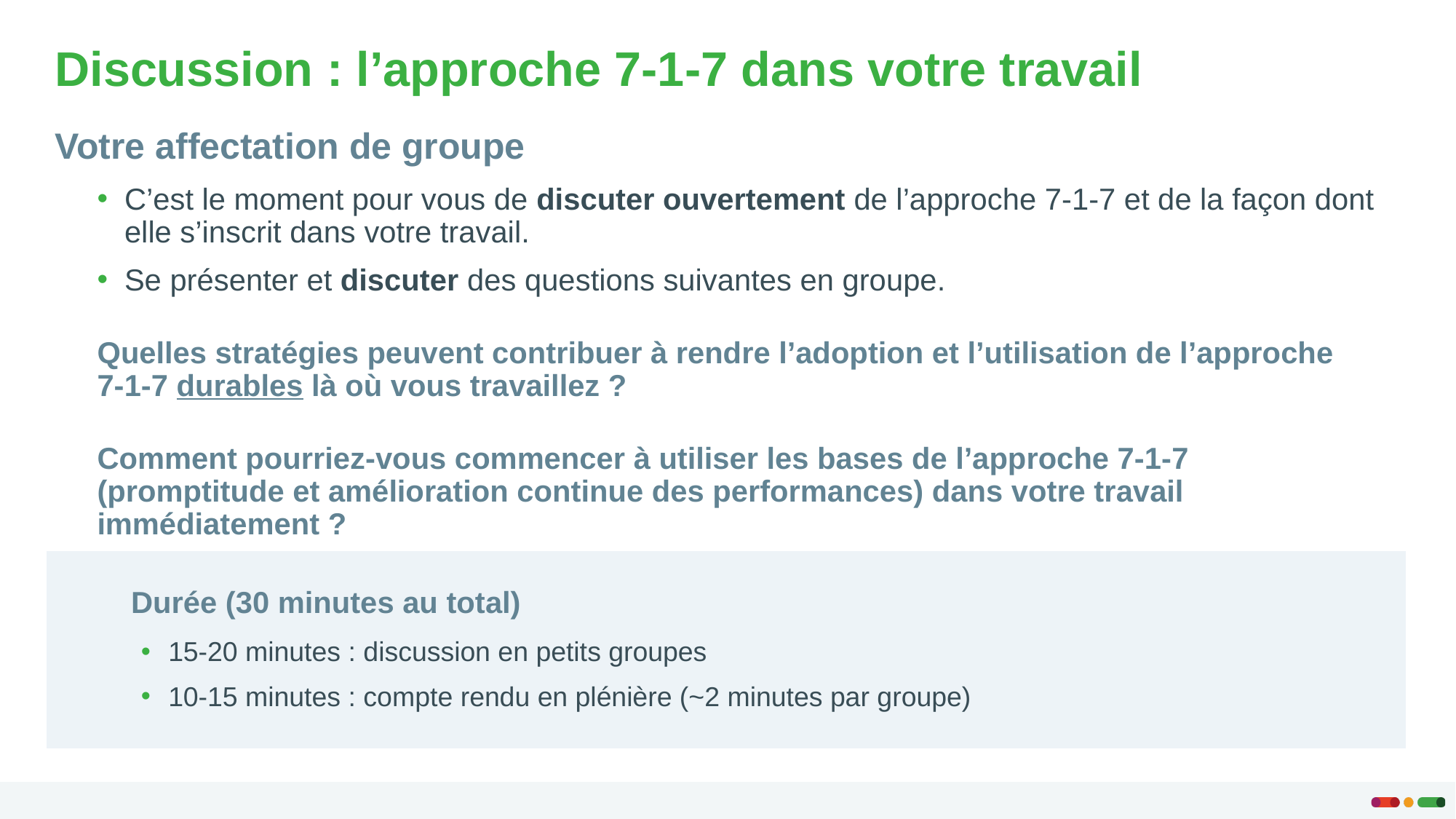

# Discussion : l’approche 7-1-7 dans votre travail
Votre affectation de groupe
C’est le moment pour vous de discuter ouvertement de l’approche 7-1-7 et de la façon dont elle s’inscrit dans votre travail.
Se présenter et discuter des questions suivantes en groupe.

Quelles stratégies peuvent contribuer à rendre l’adoption et l’utilisation de l’approche 
7-1-7 durables là où vous travaillez ?

Comment pourriez-vous commencer à utiliser les bases de l’approche 7-1-7 (promptitude et amélioration continue des performances) dans votre travail immédiatement ?

Durée (30 minutes au total)
15-20 minutes : discussion en petits groupes
10-15 minutes : compte rendu en plénière (~2 minutes par groupe)